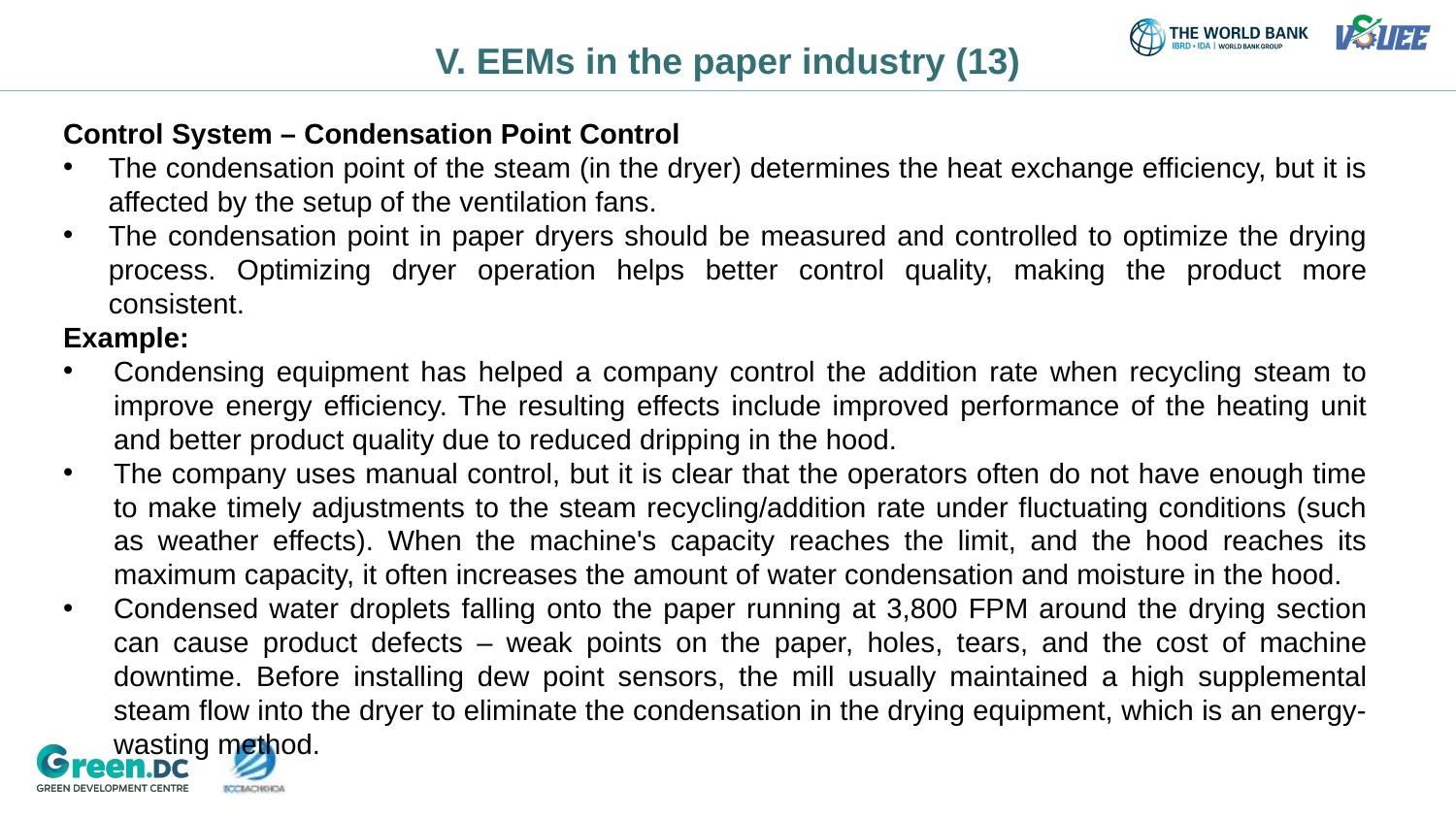

# V. EEMs in the paper industry (13)
Control System – Condensation Point Control
The condensation point of the steam (in the dryer) determines the heat exchange efficiency, but it is affected by the setup of the ventilation fans.
The condensation point in paper dryers should be measured and controlled to optimize the drying process. Optimizing dryer operation helps better control quality, making the product more consistent.
Example:
Condensing equipment has helped a company control the addition rate when recycling steam to improve energy efficiency. The resulting effects include improved performance of the heating unit and better product quality due to reduced dripping in the hood.
The company uses manual control, but it is clear that the operators often do not have enough time to make timely adjustments to the steam recycling/addition rate under fluctuating conditions (such as weather effects). When the machine's capacity reaches the limit, and the hood reaches its maximum capacity, it often increases the amount of water condensation and moisture in the hood.
Condensed water droplets falling onto the paper running at 3,800 FPM around the drying section can cause product defects – weak points on the paper, holes, tears, and the cost of machine downtime. Before installing dew point sensors, the mill usually maintained a high supplemental steam flow into the dryer to eliminate the condensation in the drying equipment, which is an energy-wasting method.